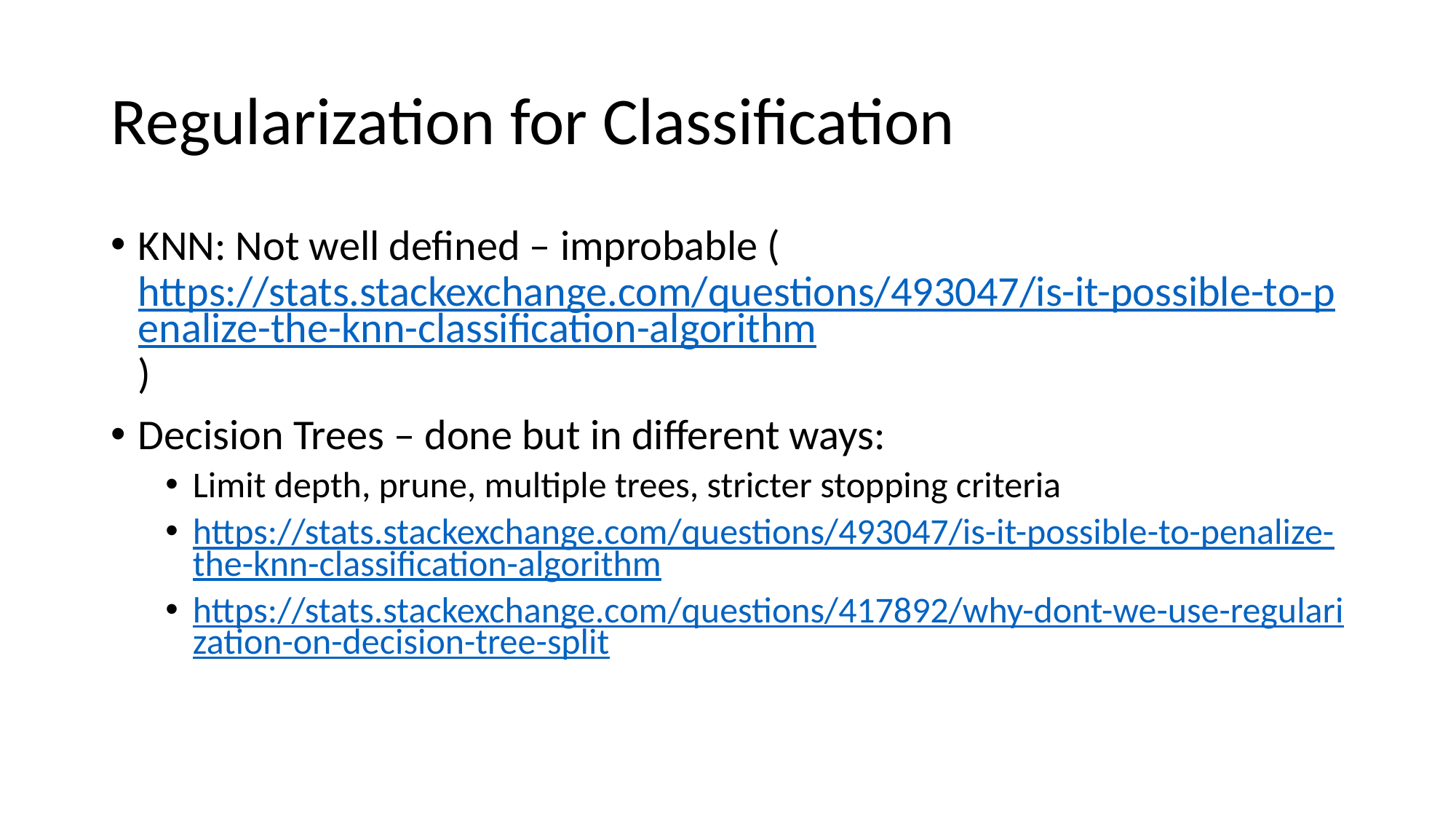

# Regularization for Classification
KNN: Not well defined – improbable (https://stats.stackexchange.com/questions/493047/is-it-possible-to-penalize-the-knn-classification-algorithm)
Decision Trees – done but in different ways:
Limit depth, prune, multiple trees, stricter stopping criteria
https://stats.stackexchange.com/questions/493047/is-it-possible-to-penalize-the-knn-classification-algorithm
https://stats.stackexchange.com/questions/417892/why-dont-we-use-regularization-on-decision-tree-split